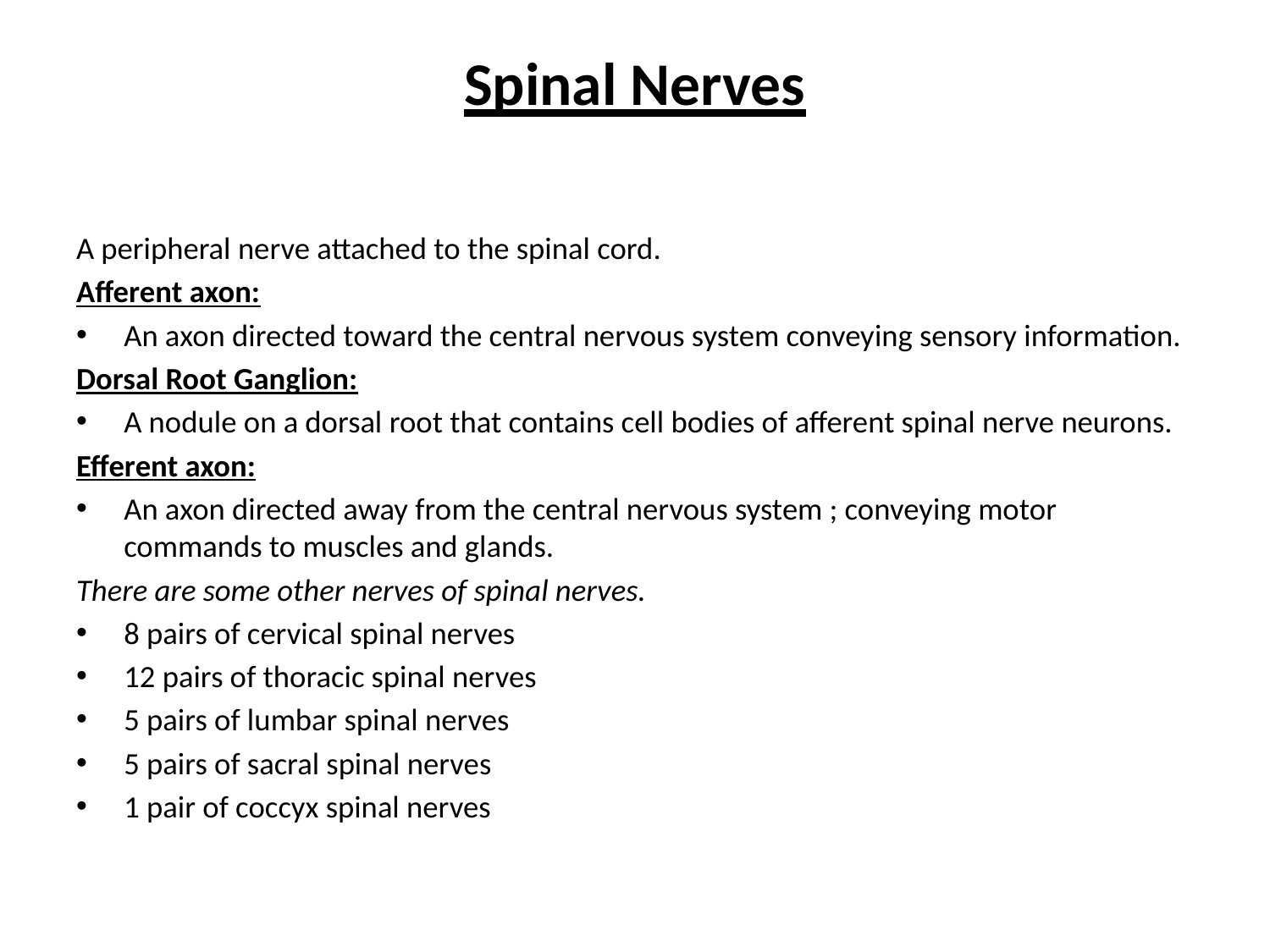

# Spinal Nerves
A peripheral nerve attached to the spinal cord.
Afferent axon:
An axon directed toward the central nervous system conveying sensory information.
Dorsal Root Ganglion:
A nodule on a dorsal root that contains cell bodies of afferent spinal nerve neurons.
Efferent axon:
An axon directed away from the central nervous system ; conveying motor commands to muscles and glands.
There are some other nerves of spinal nerves.
8 pairs of cervical spinal nerves
12 pairs of thoracic spinal nerves
5 pairs of lumbar spinal nerves
5 pairs of sacral spinal nerves
1 pair of coccyx spinal nerves